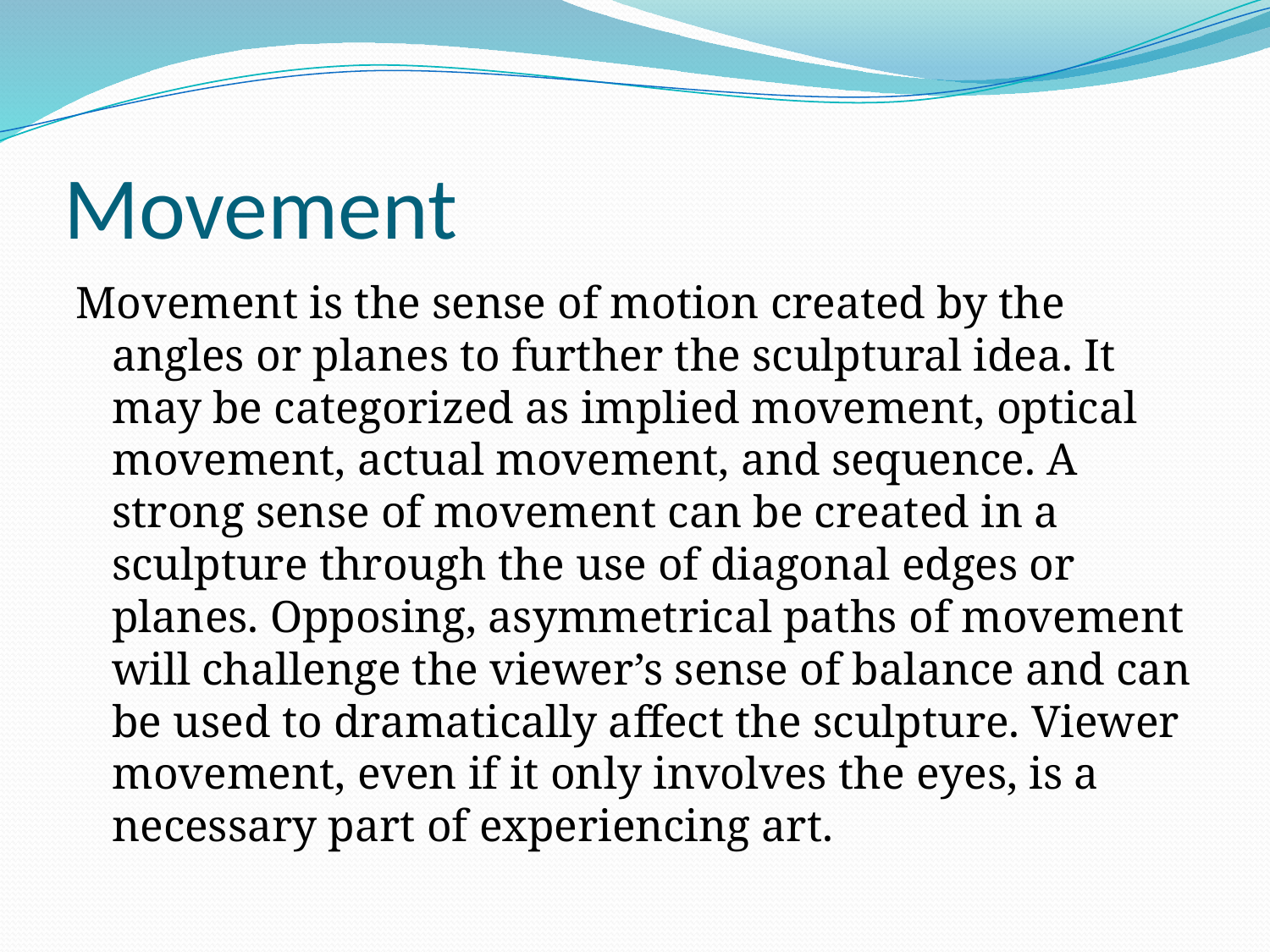

# Movement
Movement is the sense of motion created by the angles or planes to further the sculptural idea. It may be categorized as implied movement, optical movement, actual movement, and sequence. A strong sense of movement can be created in a sculpture through the use of diagonal edges or planes. Opposing, asymmetrical paths of movement will challenge the viewer’s sense of balance and can be used to dramatically affect the sculpture. Viewer movement, even if it only involves the eyes, is a necessary part of experiencing art.